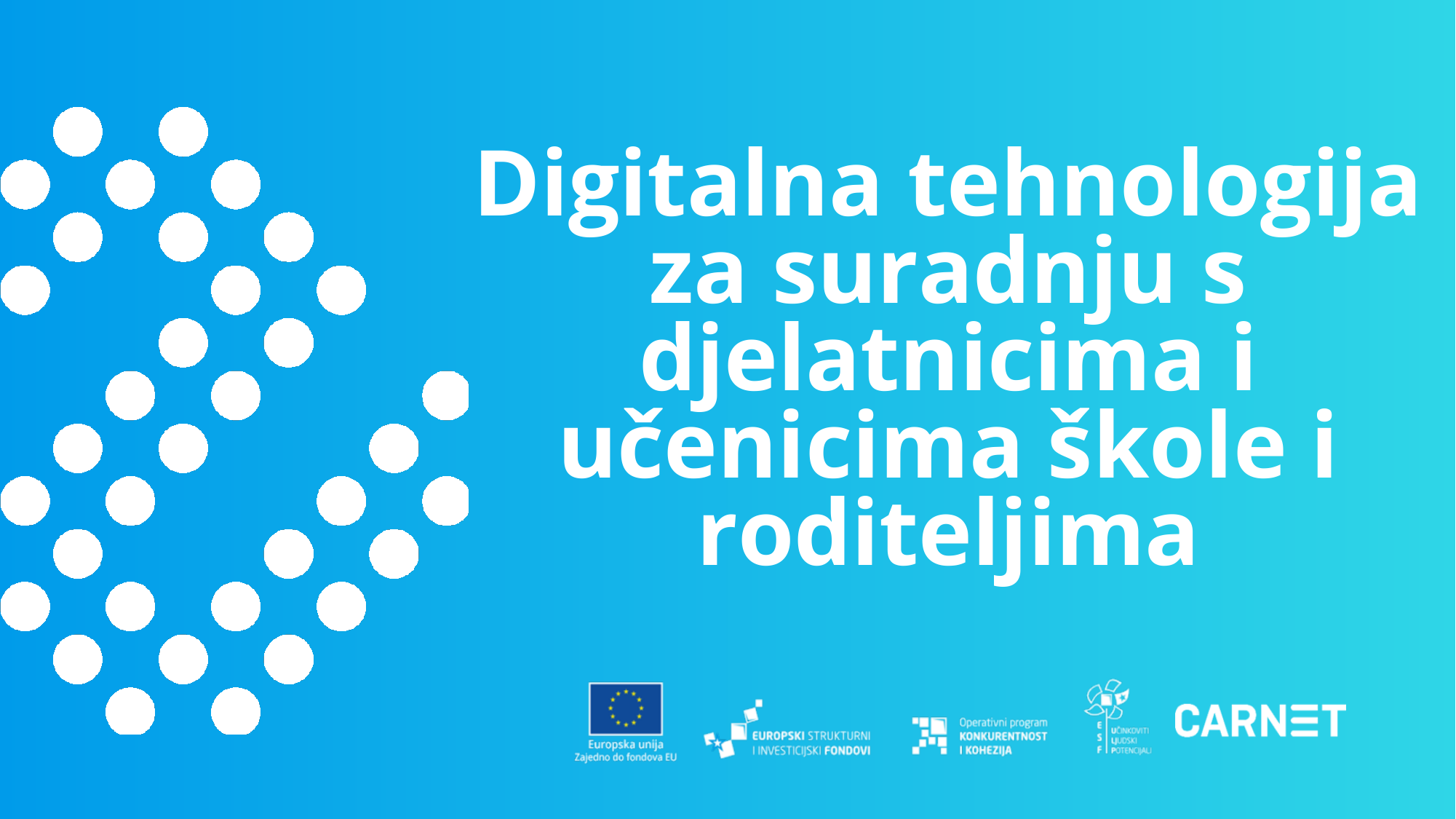

# Digitalna tehnologija za suradnju s djelatnicima i učenicima škole i roditeljima